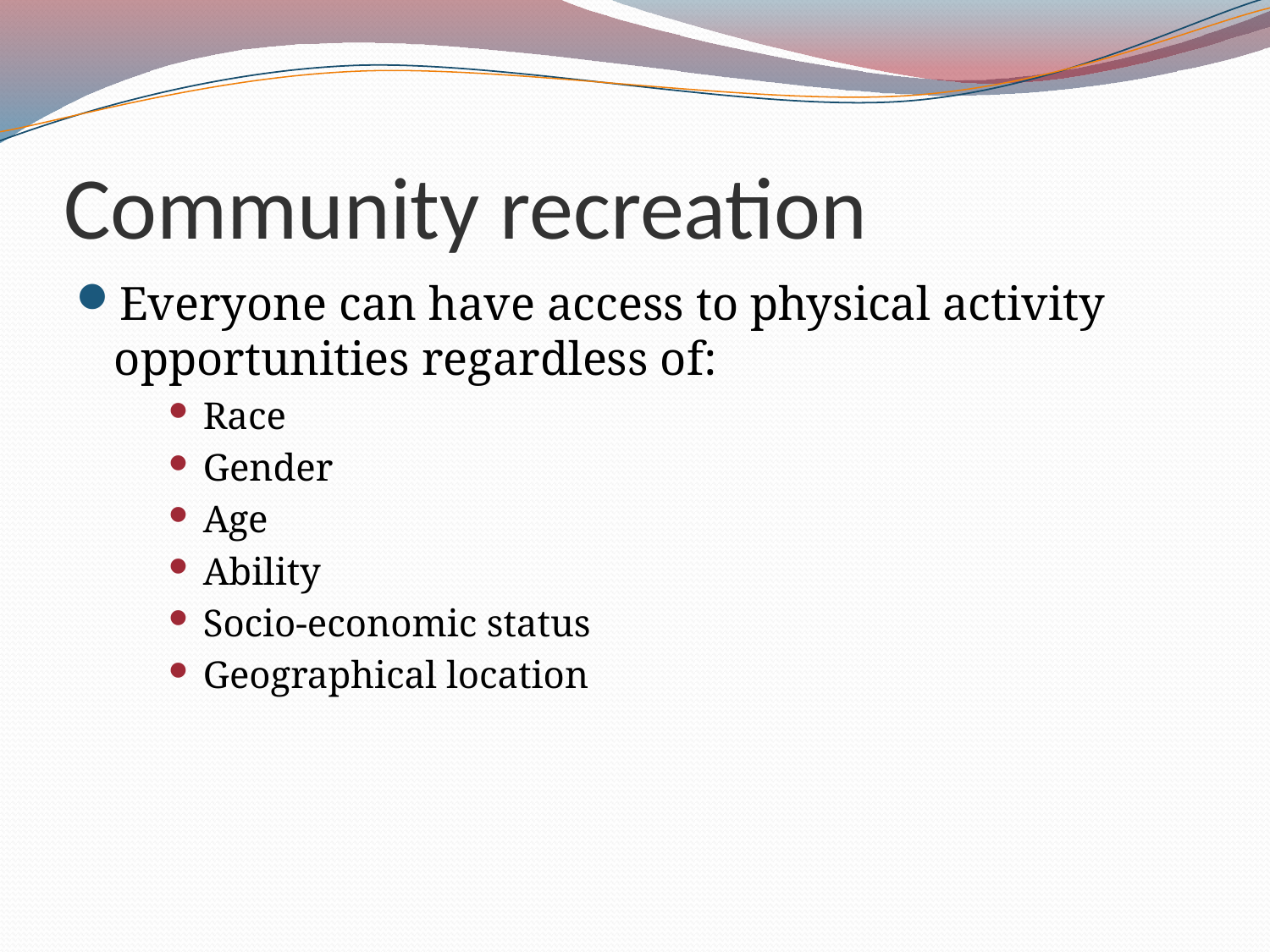

# Community recreation
Everyone can have access to physical activity opportunities regardless of:
Race
Gender
Age
Ability
Socio-economic status
Geographical location